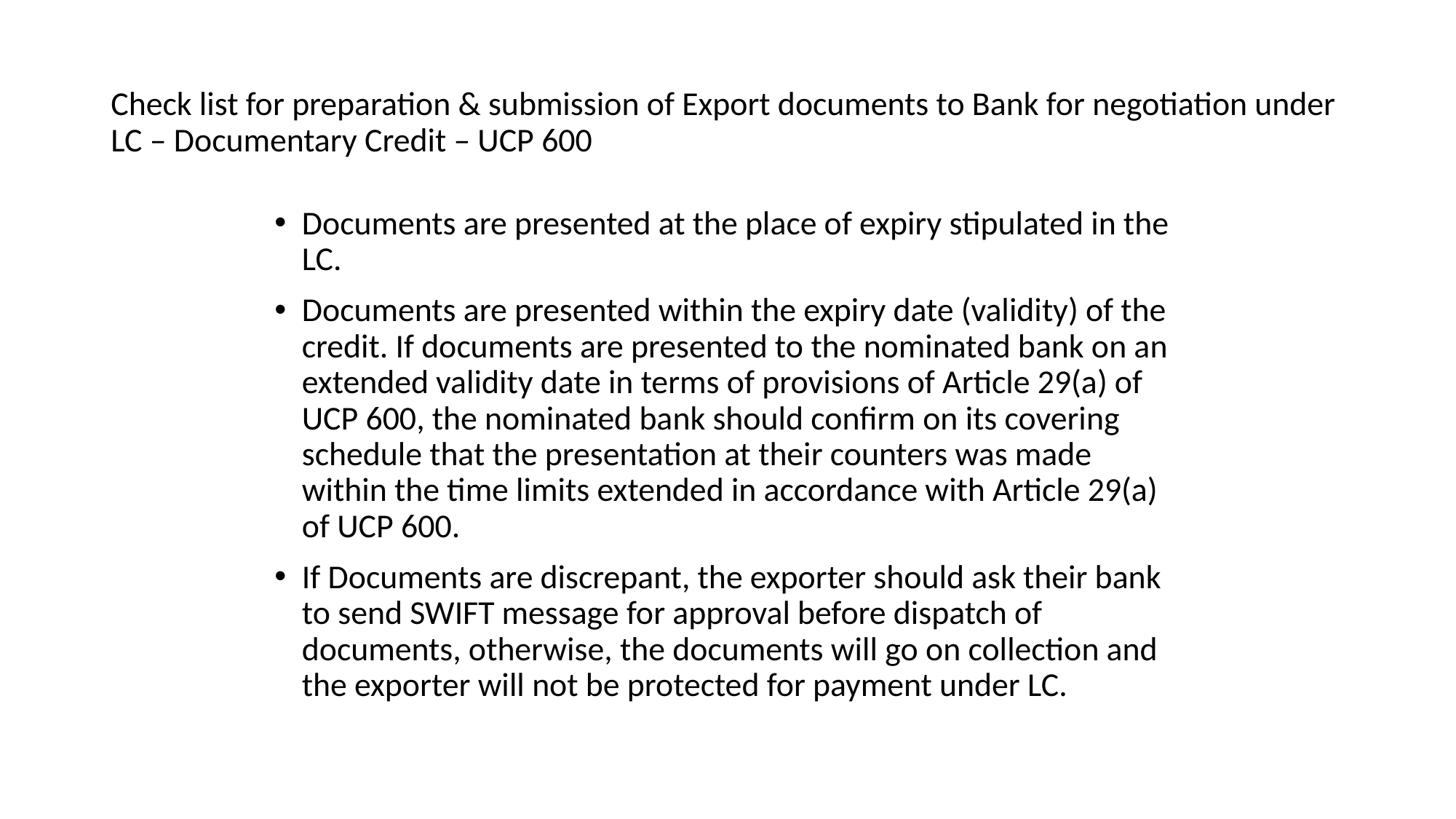

# Check list for preparation & submission of Export documents to Bank for negotiation under LC – Documentary Credit – UCP 600
Documents are presented at the place of expiry stipulated in the LC.
Documents are presented within the expiry date (validity) of the credit. If documents are presented to the nominated bank on an extended validity date in terms of provisions of Article 29(a) of UCP 600, the nominated bank should confirm on its covering schedule that the presentation at their counters was made within the time limits extended in accordance with Article 29(a) of UCP 600.
If Documents are discrepant, the exporter should ask their bank to send SWIFT message for approval before dispatch of documents, otherwise, the documents will go on collection and the exporter will not be protected for payment under LC.